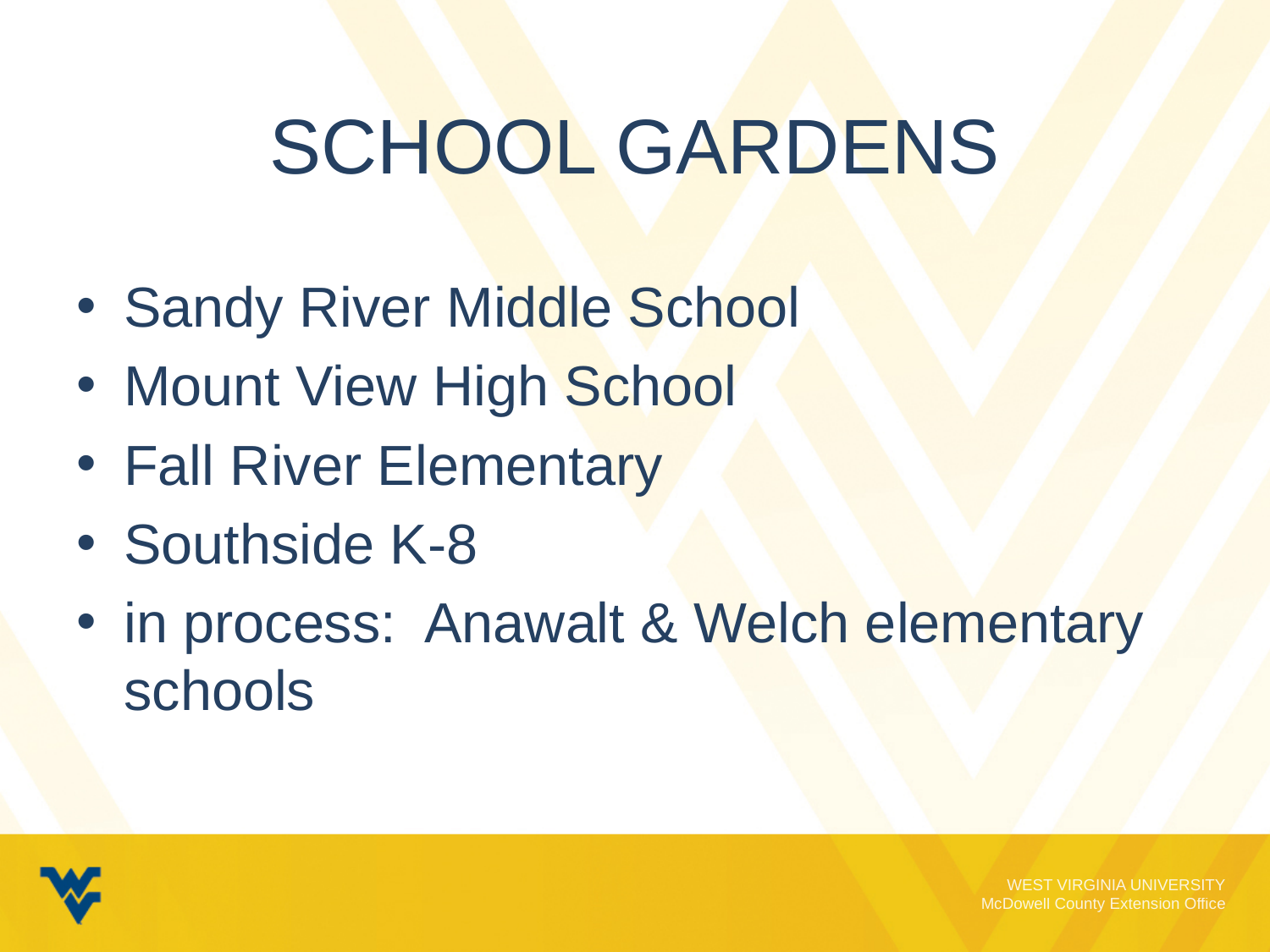

# School Gardens
Sandy River Middle School
Mount View High School
Fall River Elementary
Southside K-8
in process:  Anawalt & Welch elementary schools